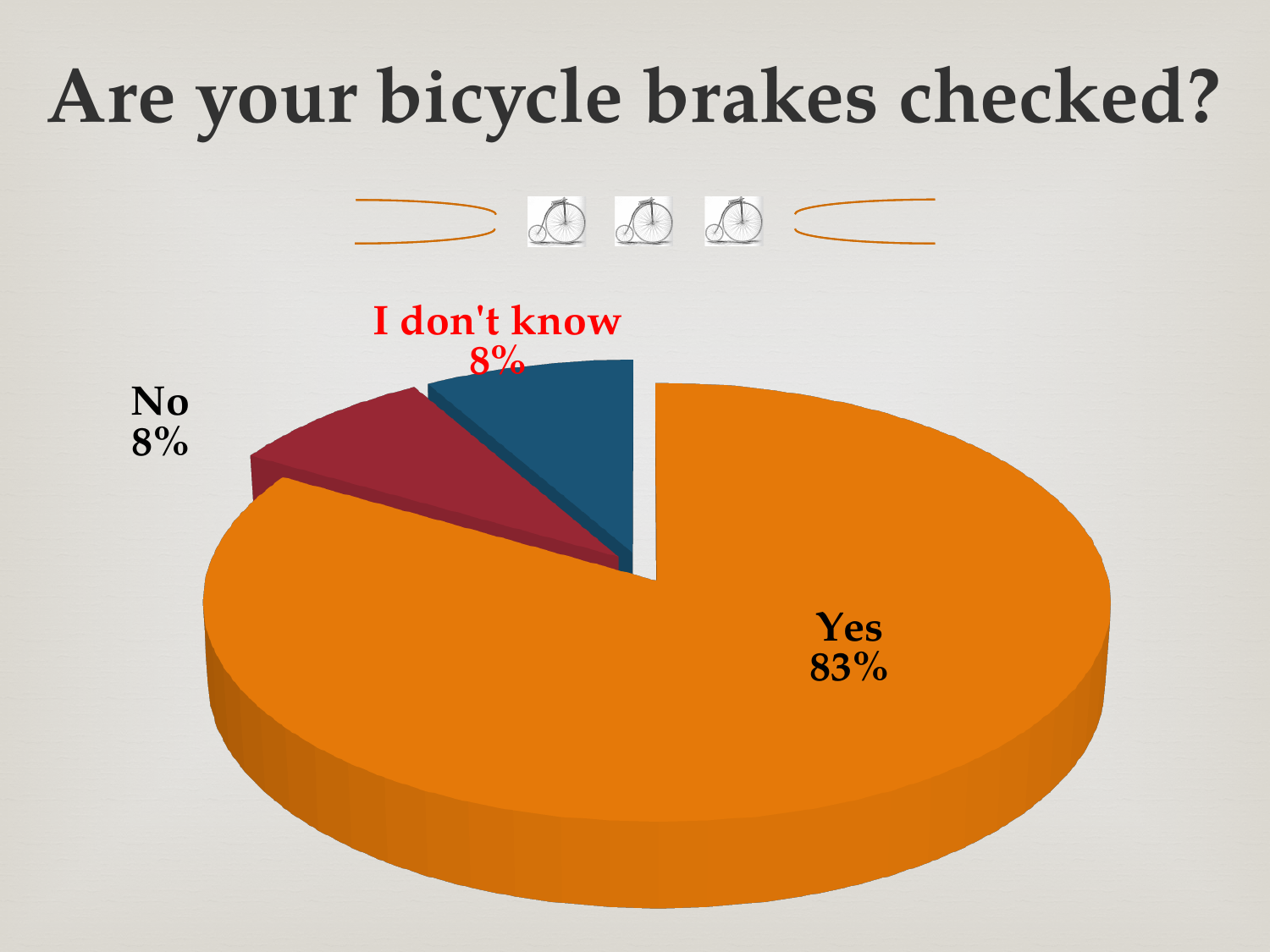

# Are your bicycle brakes checked?

[unsupported chart]